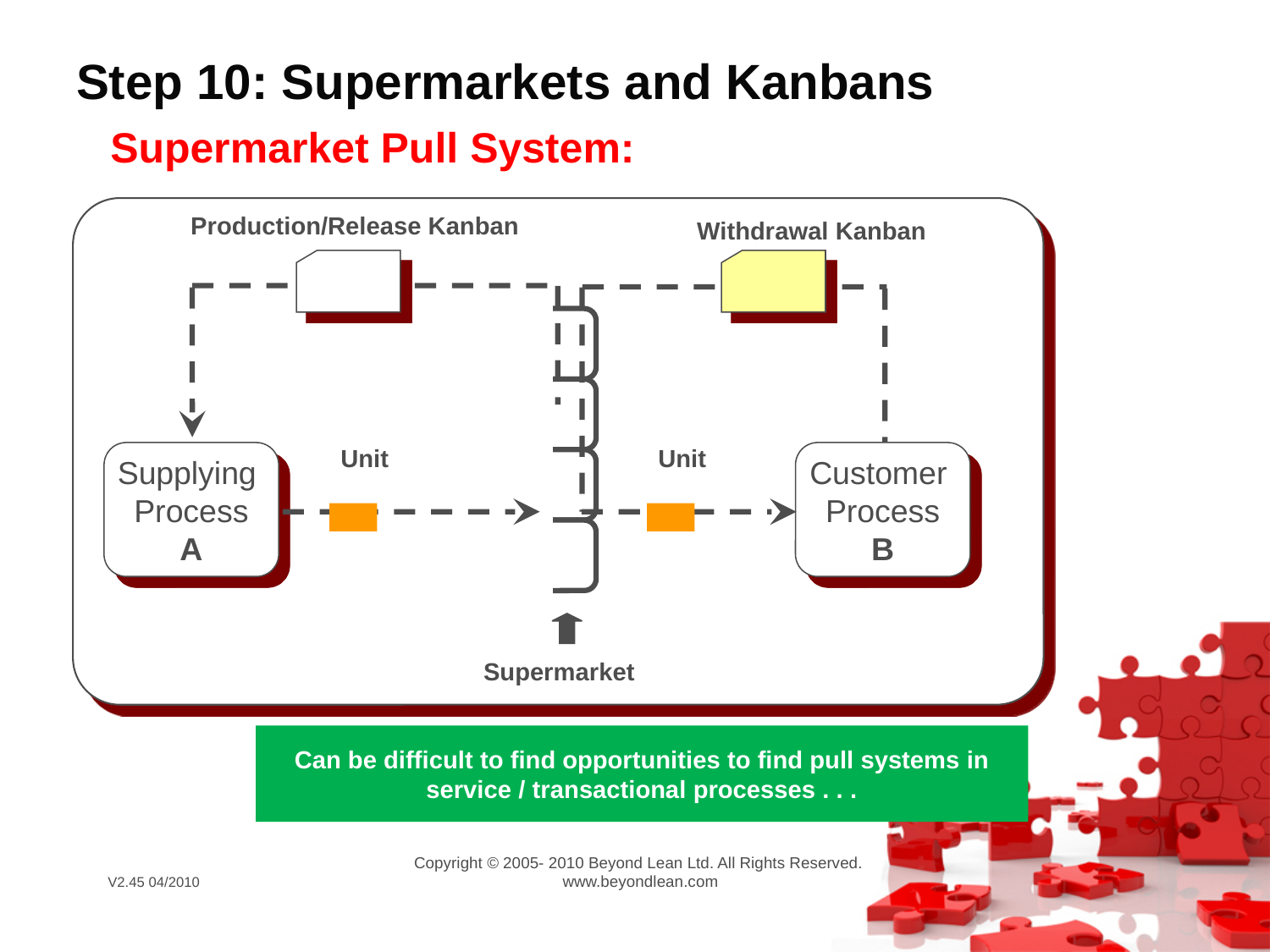

# Step 10: Supermarkets and Kanbans
Supermarket Pull System:

Production/Release Kanban
Withdrawal Kanban

Supplying
Process
A
Customer
Process
B
Unit
Unit

Supermarket
Can be difficult to find opportunities to find pull systems in service / transactional processes . . .